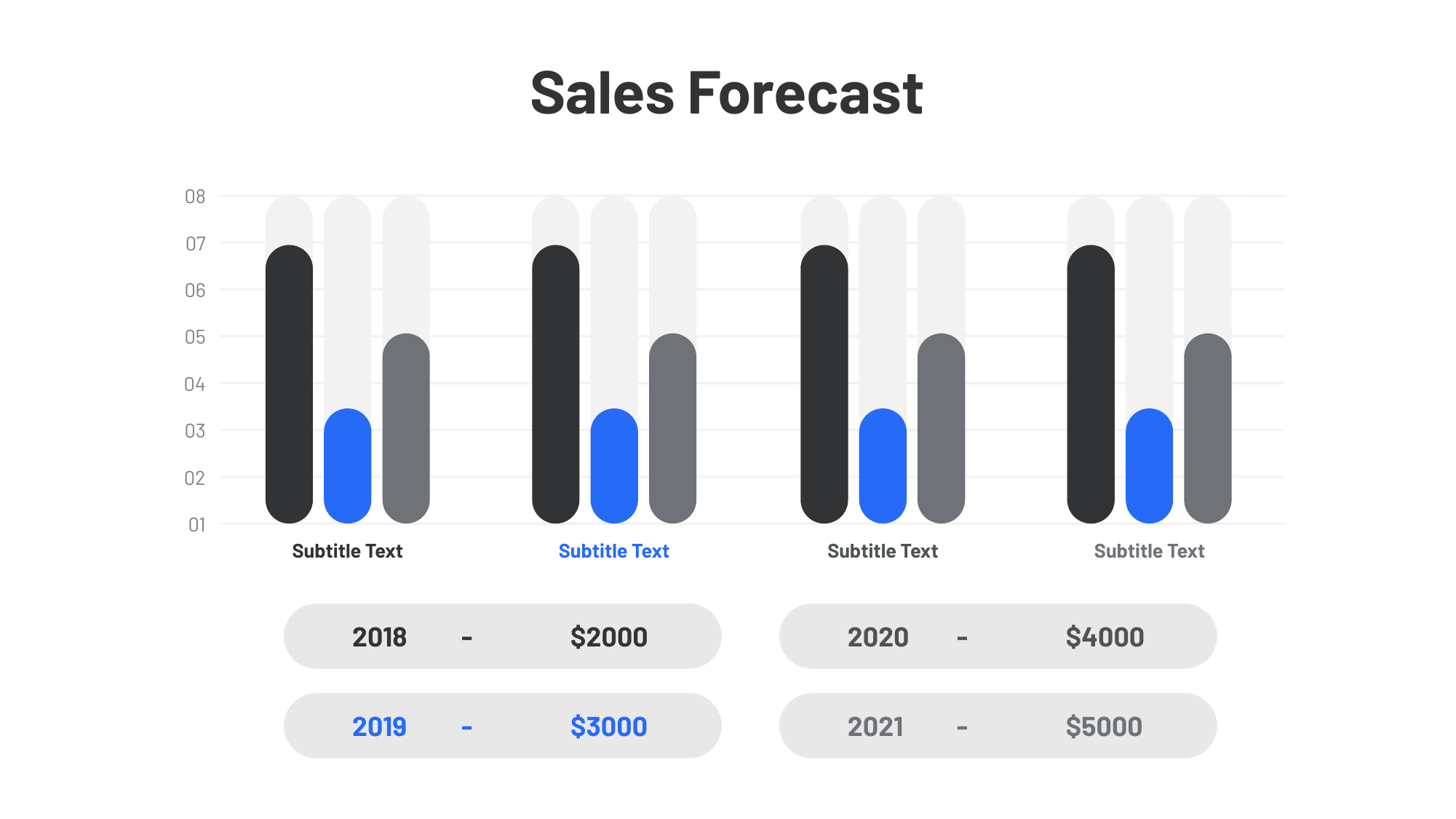

Sales Forecast
08

07

06

05

04

03

02

01

Subtitle Text
Subtitle Text
Subtitle Text
Subtitle Text

2018	-	$2000
2020	-	$4000

2019	-	$3000
2021	-	$5000